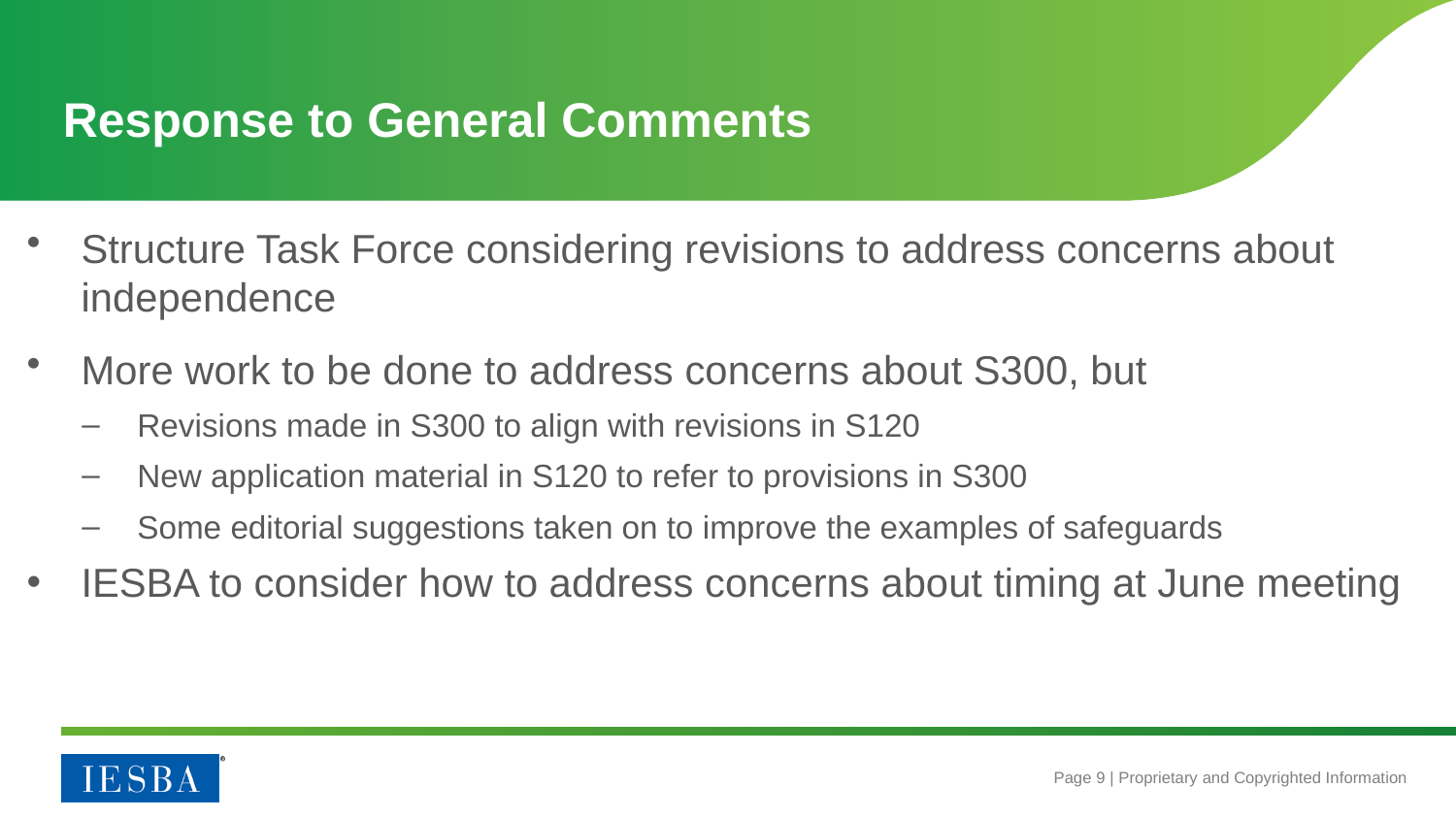

Response to General Comments
Structure Task Force considering revisions to address concerns about independence
More work to be done to address concerns about S300, but
Revisions made in S300 to align with revisions in S120
New application material in S120 to refer to provisions in S300
Some editorial suggestions taken on to improve the examples of safeguards
IESBA to consider how to address concerns about timing at June meeting